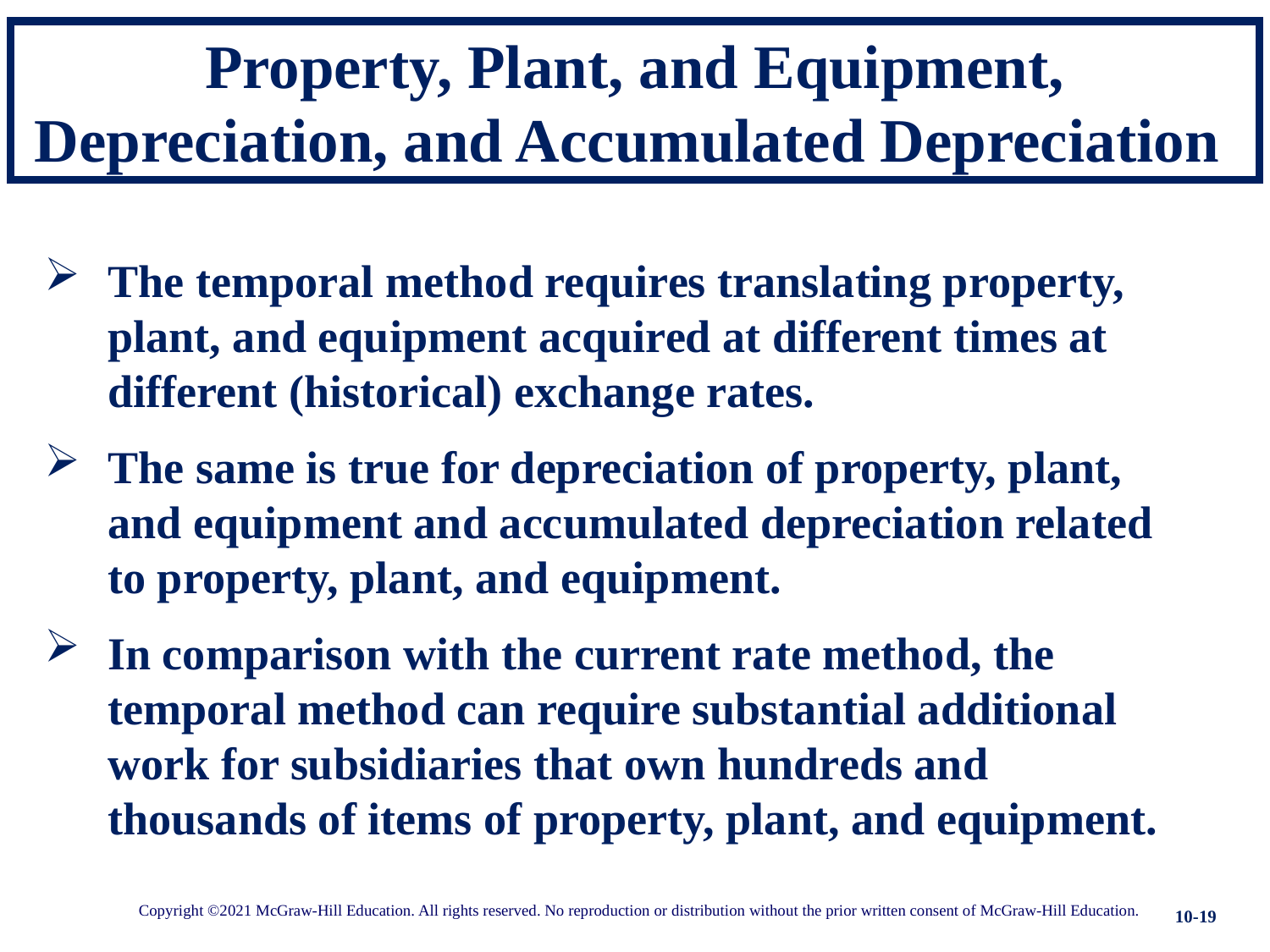

# Property, Plant, and Equipment, Depreciation, and Accumulated Depreciation
The temporal method requires translating property, plant, and equipment acquired at different times at different (historical) exchange rates.
The same is true for depreciation of property, plant, and equipment and accumulated depreciation related to property, plant, and equipment.
In comparison with the current rate method, the temporal method can require substantial additional work for subsidiaries that own hundreds and thousands of items of property, plant, and equipment.
10-19
Copyright ©2021 McGraw-Hill Education. All rights reserved. No reproduction or distribution without the prior written consent of McGraw-Hill Education.